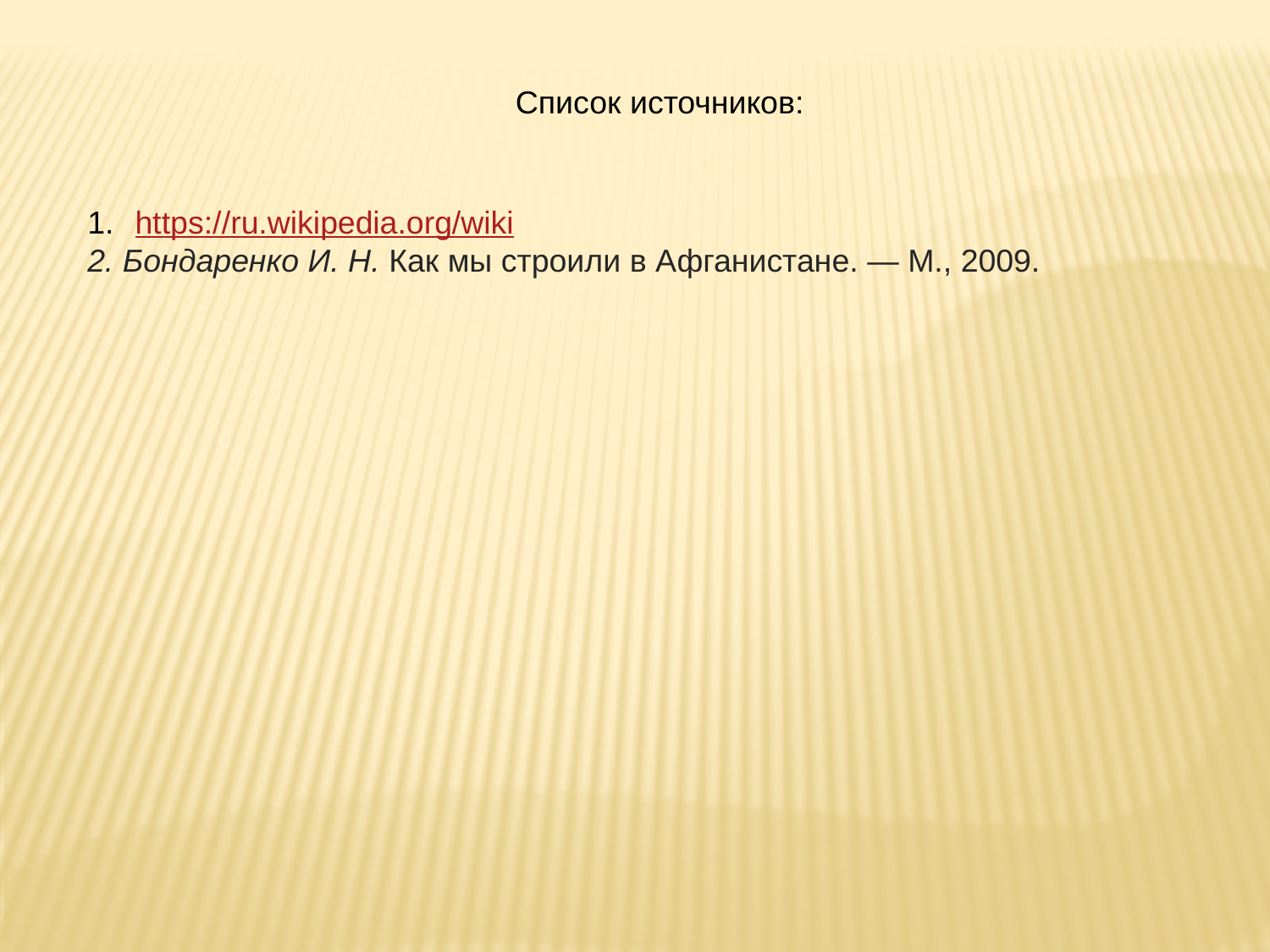

Список источников:
https://ru.wikipedia.org/wiki
2. Бондаренко И. Н. Как мы строили в Афганистане. — М., 2009.